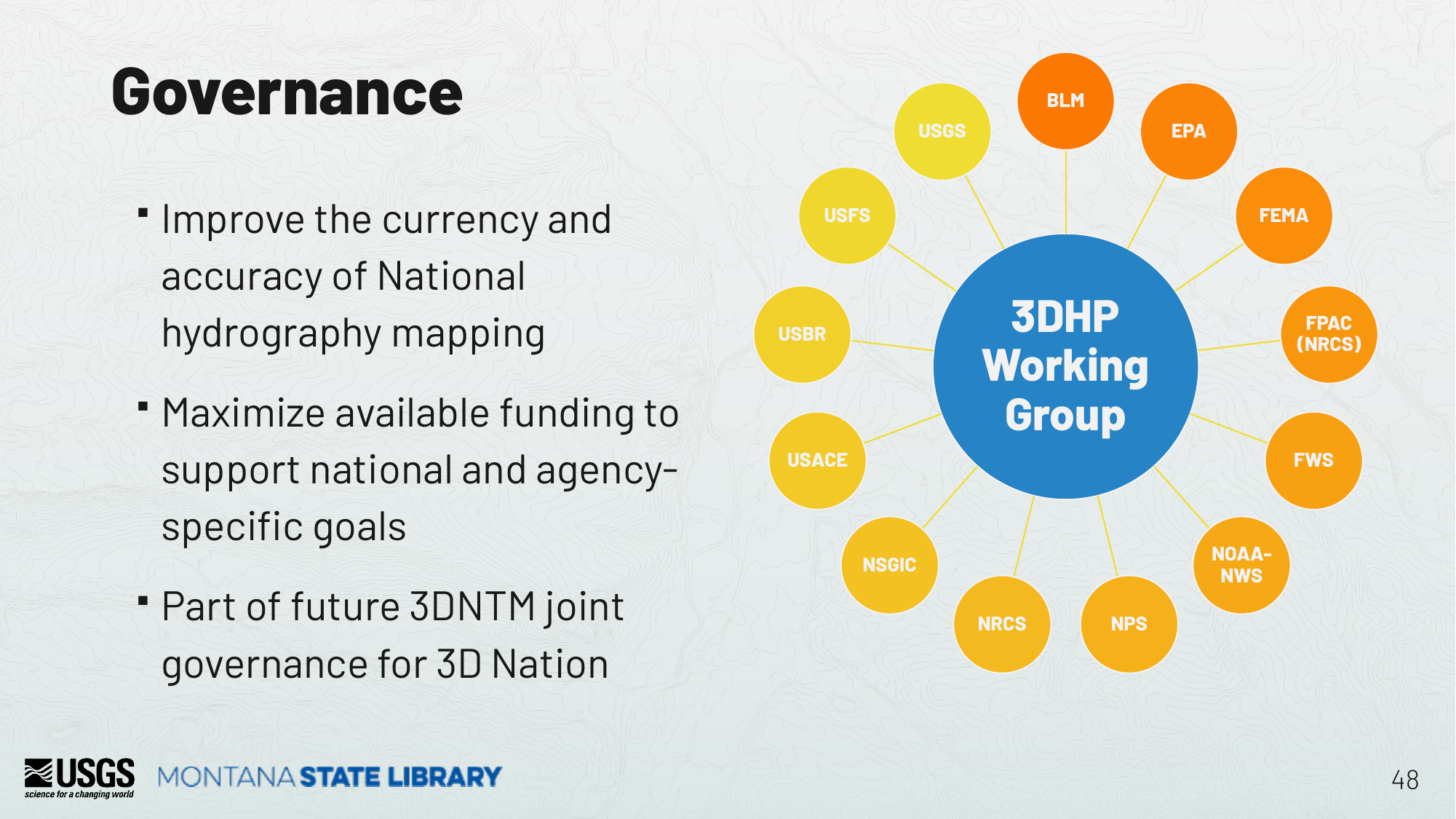

# Governance
3DHP Working Group

BLM

EPA

FEMA

FPAC (NRCS)

FWS

NOAA-NWS

NPS

NRCS

NSGIC

USACE

USBR

USFS

USGS
Improve the currency and accuracy of National hydrography mapping
Maximize available funding to support national and agency-specific goals
Part of future 3DNTM joint governance for 3D Nation